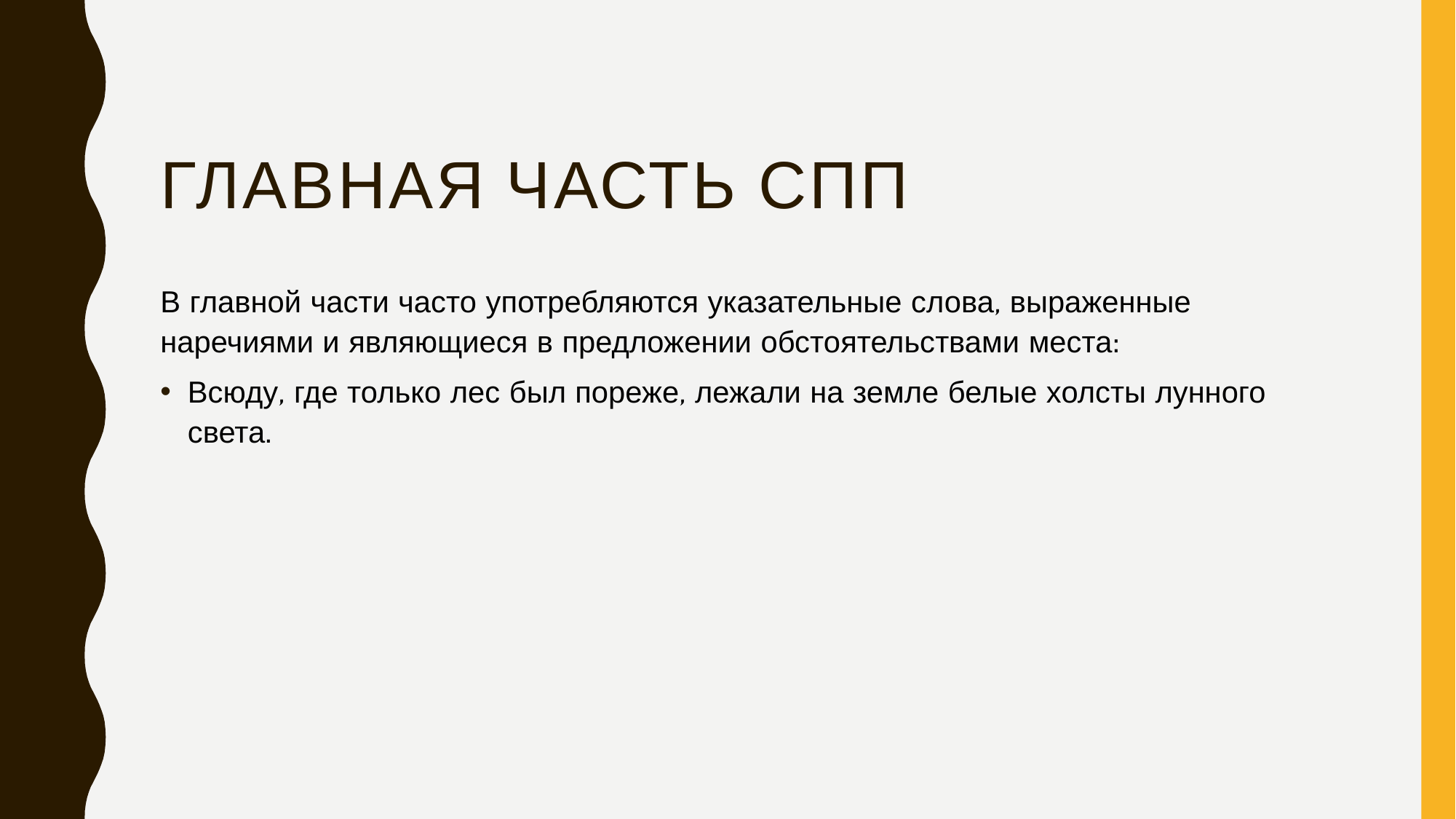

# Главная часть СПП
В главной части часто употребляются указательные слова, выраженные наречиями и являющиеся в предложении обстоятельствами места:
Всюду, где только лес был пореже, лежали на земле белые холсты лунного света.